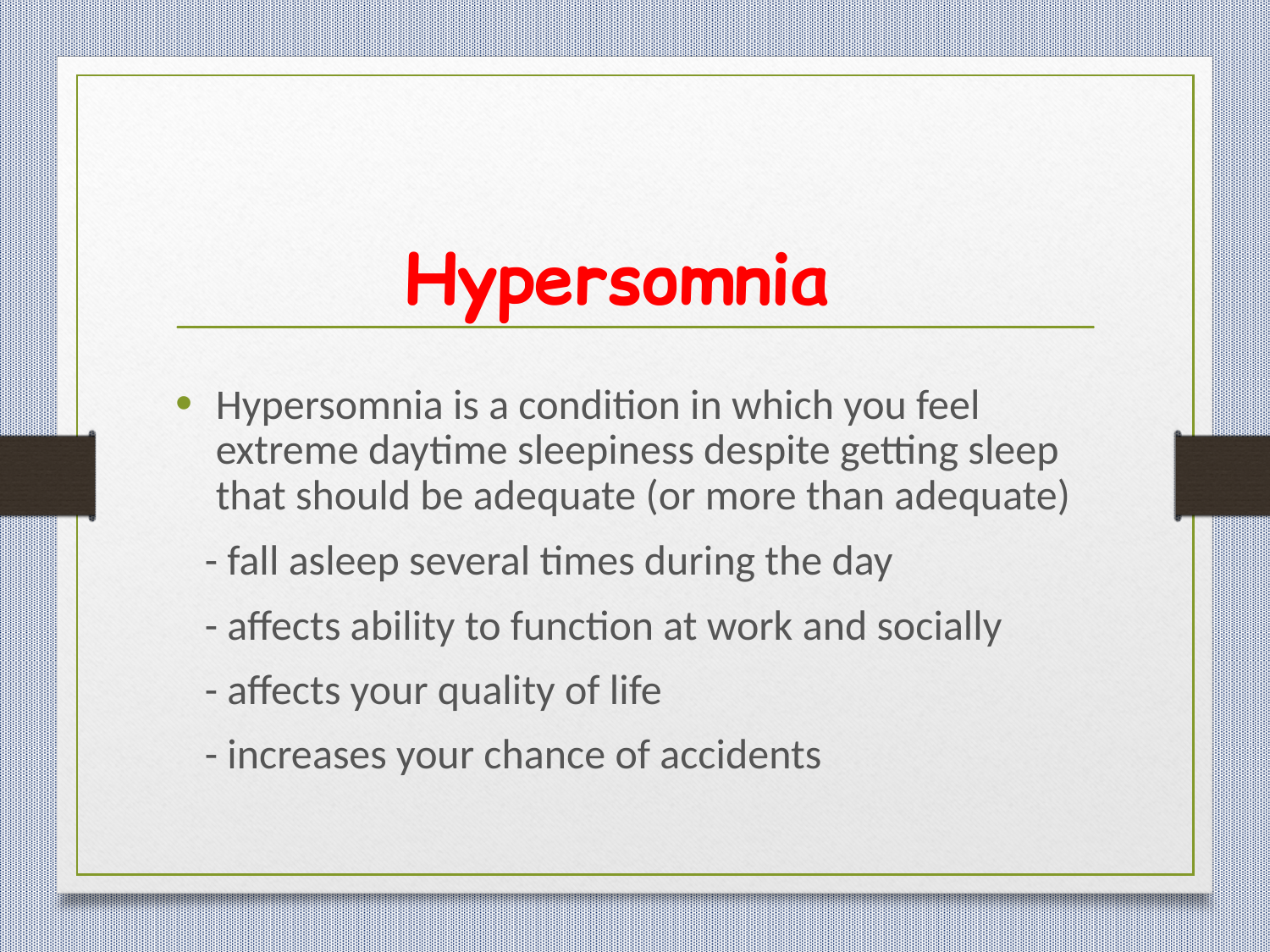

# Hypersomnia
Hypersomnia is a condition in which you feel extreme daytime sleepiness despite getting sleep that should be adequate (or more than adequate)
   - fall asleep several times during the day
   - affects ability to function at work and socially
   - affects your quality of life
   - increases your chance of accidents